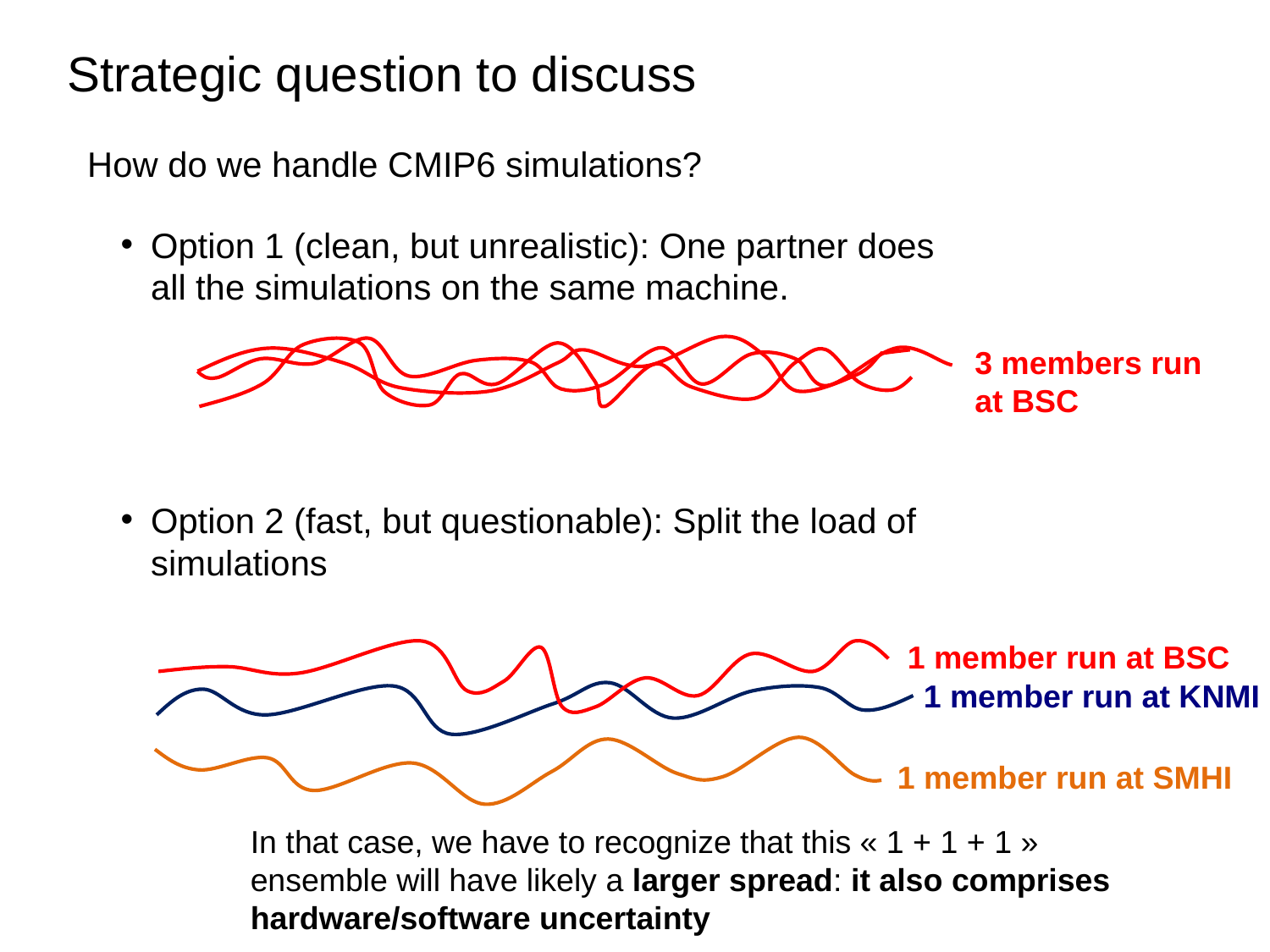

Strategic question to discuss
How do we handle CMIP6 simulations?

Option 1 (clean, but unrealistic): One partner does all the simulations on the same machine.

Option 2 (fast, but questionable): Split the load of simulations

3 members run at BSC
1 member run at BSC

1 member run at KNMI

1 member run at SMHI
In that case, we have to recognize that this « 1 + 1 + 1 » ensemble will have likely a larger spread: it also comprises hardware/software uncertainty